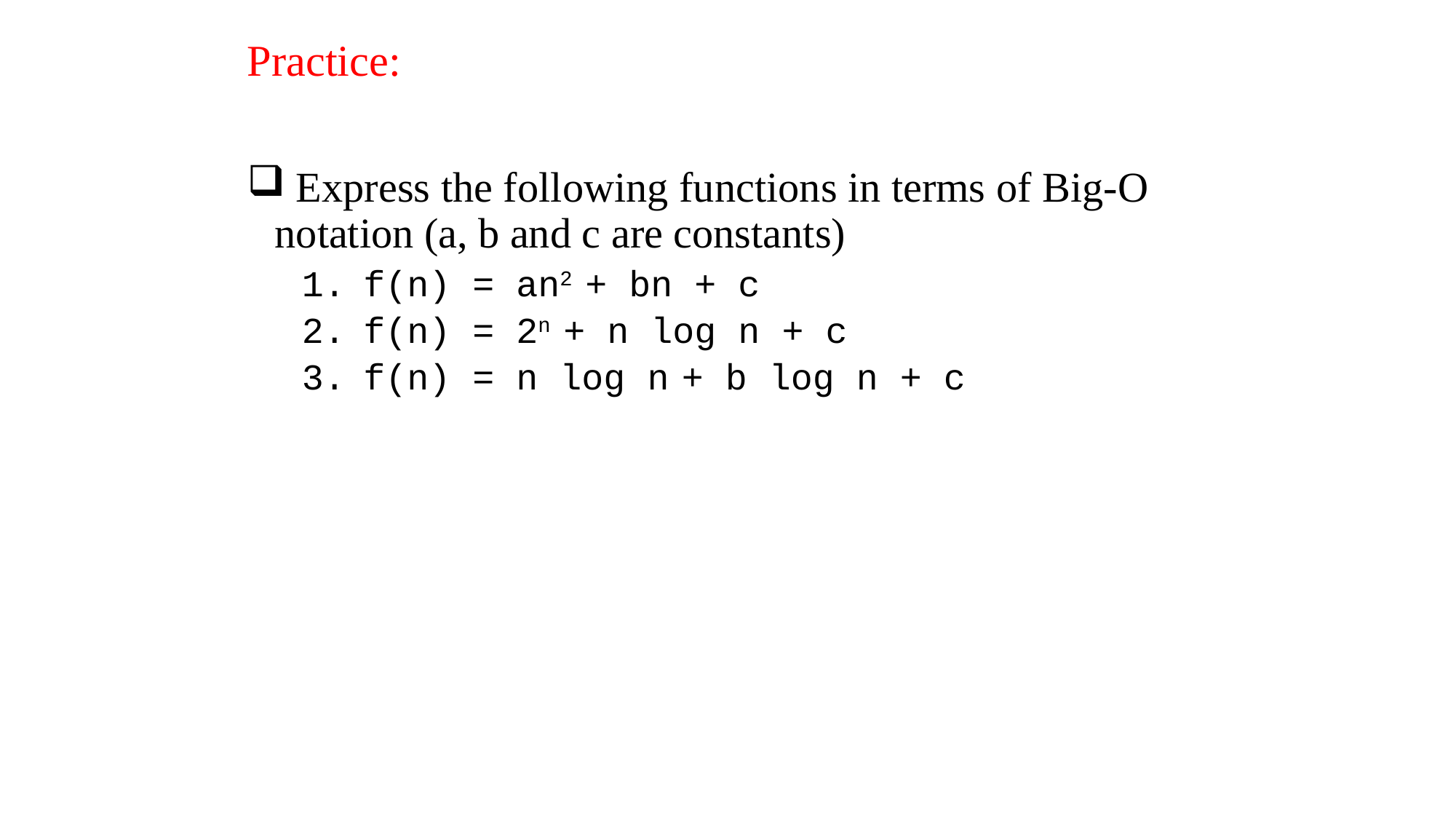

# Practice:
 Express the following functions in terms of Big-O notation (a, b and c are constants)
f(n) = an2 + bn + c
f(n) = 2n + n log n + c
f(n) = n log n + b log n + c